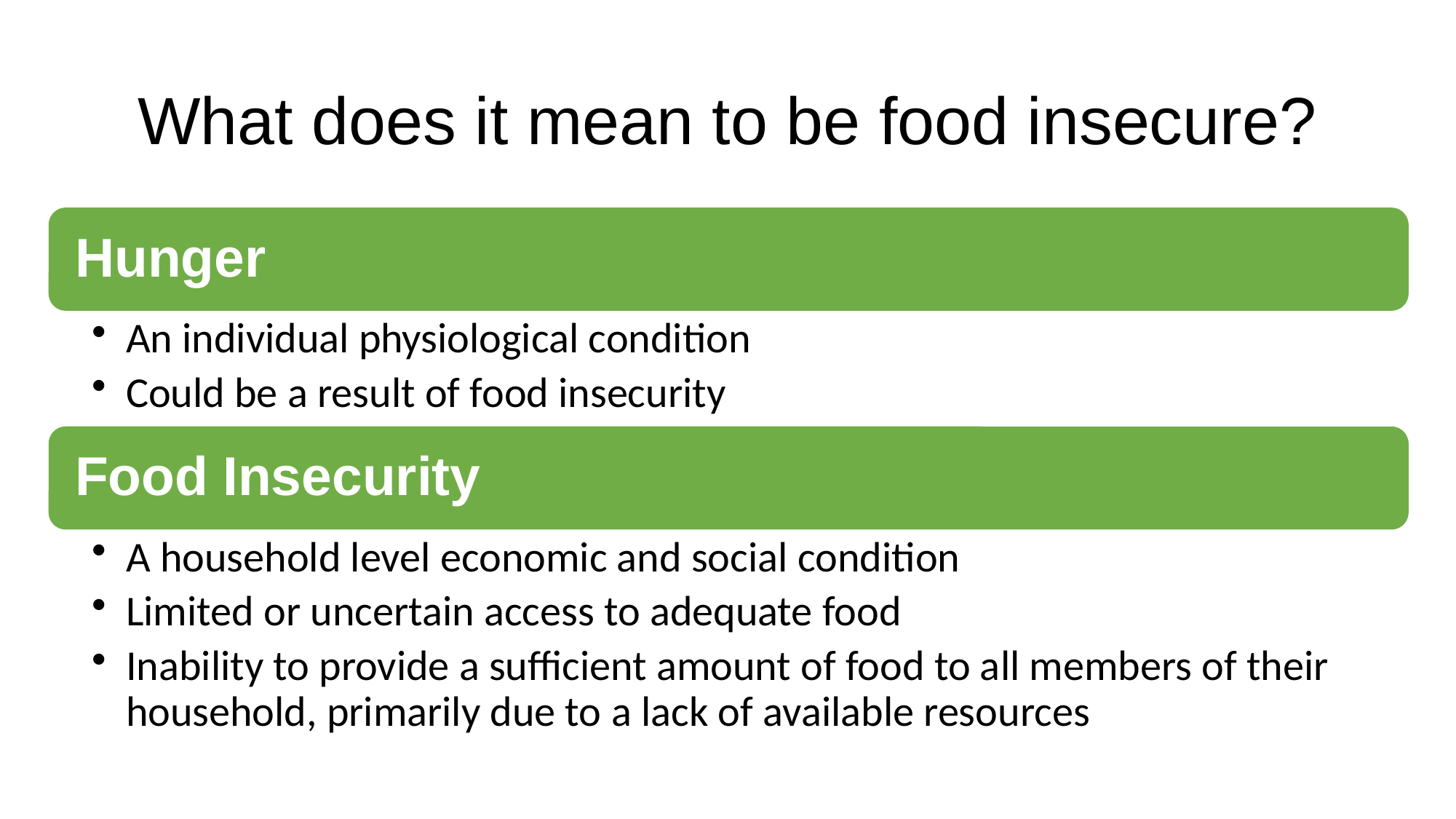

# What does it mean to be food insecure?
Hunger
An individual physiological condition
Could be a result of food insecurity
Food Insecurity
A household level economic and social condition
Limited or uncertain access to adequate food
Inability to provide a sufficient amount of food to all members of their household, primarily due to a lack of available resources